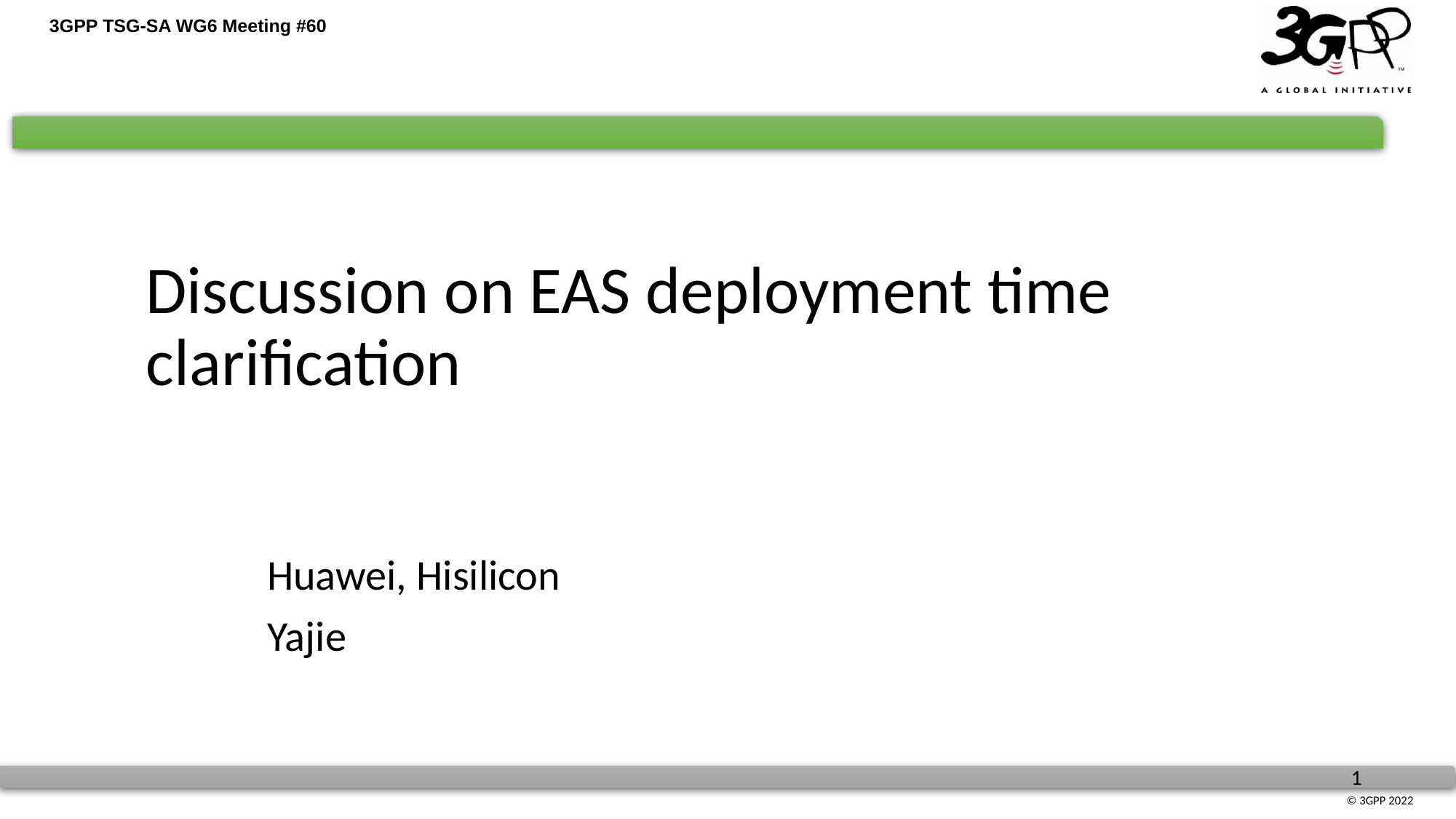

# Discussion on EAS deployment time clarification
Huawei, Hisilicon
Yajie